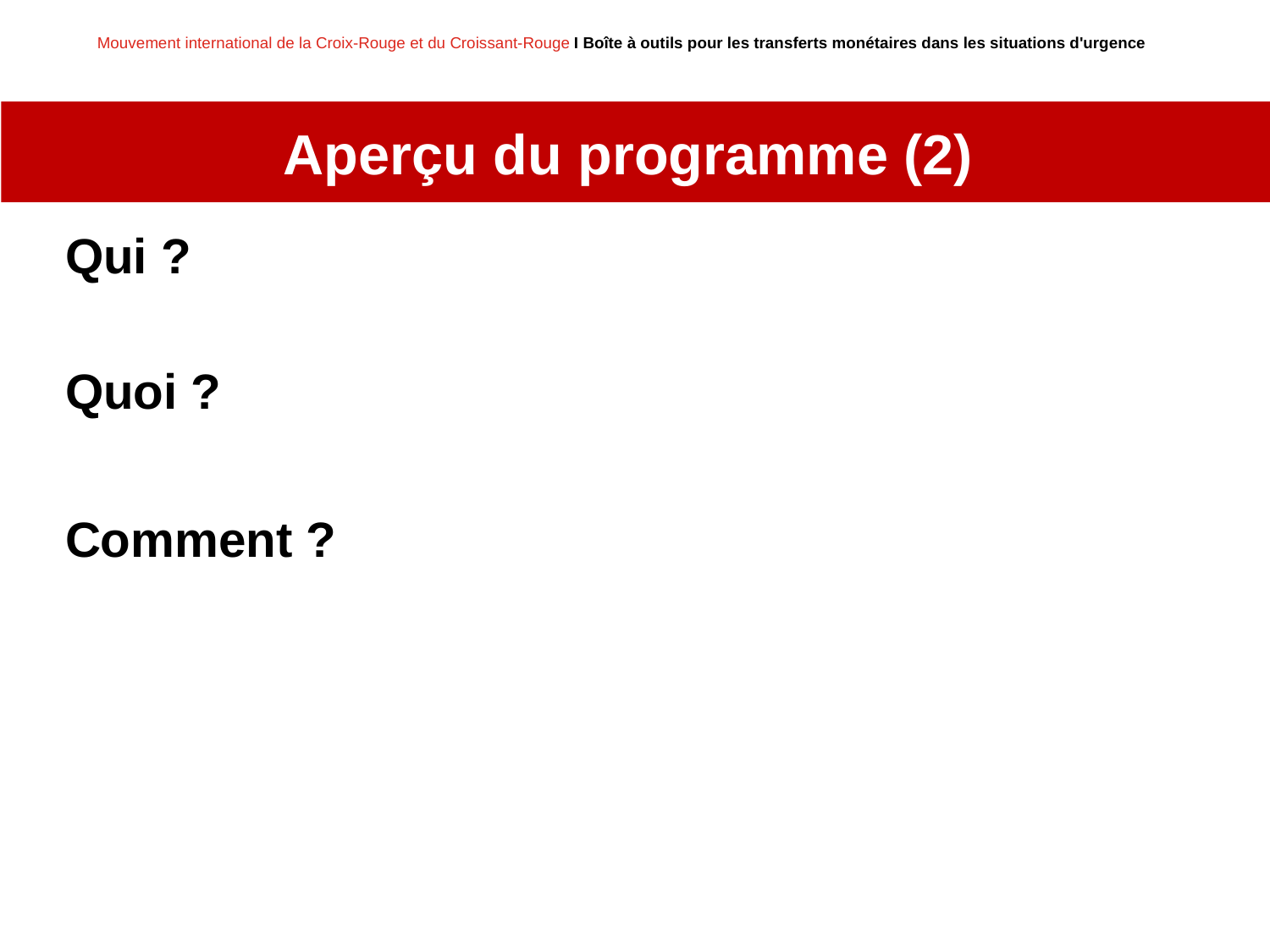

Aperçu du programme (2)
Qui ?

Quoi ?

Comment ?